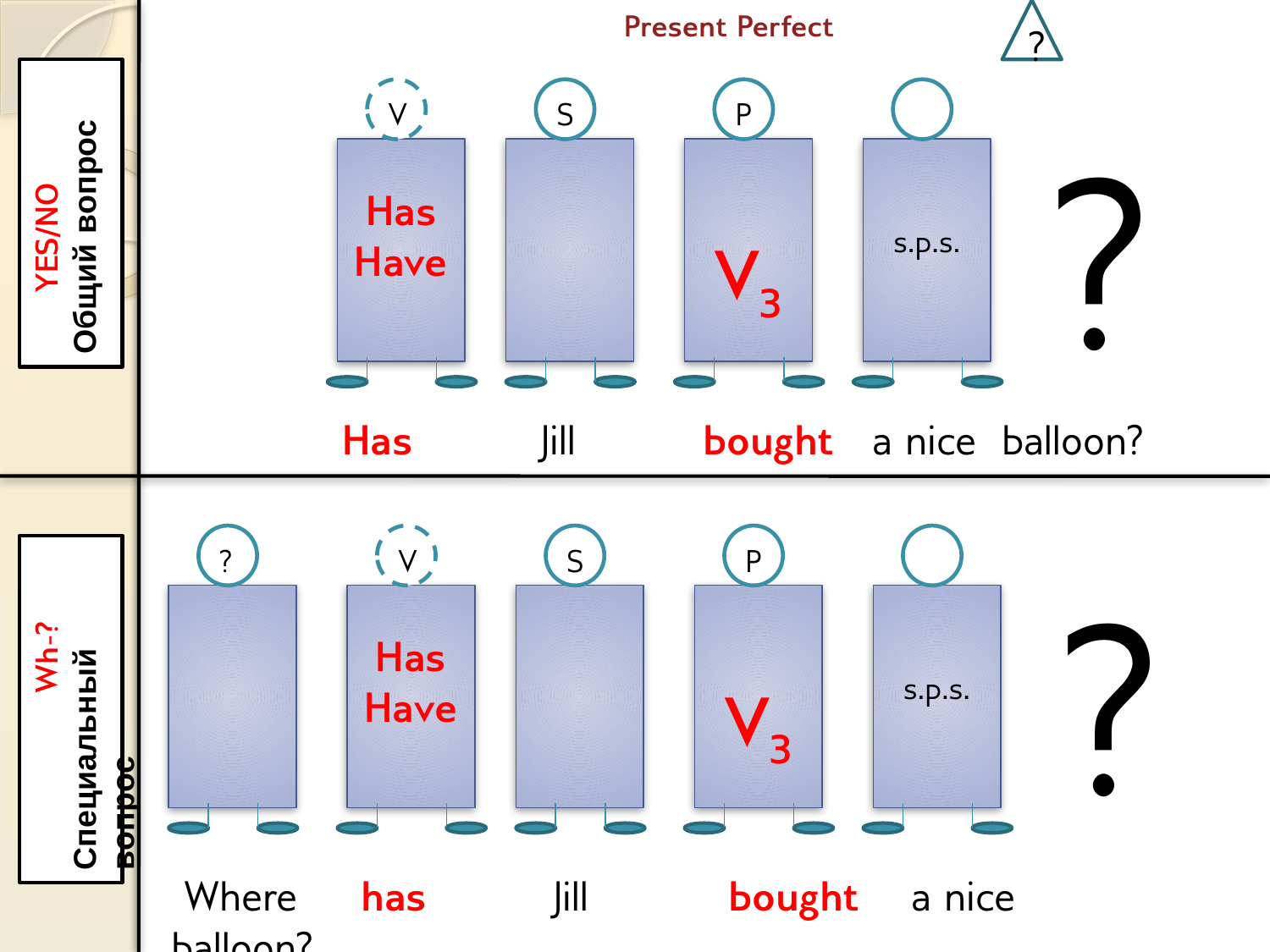

# Present Perfect
?
      Yes/no
Общий вопрос

V
S
P

?

Has
Have

V3

s.p.s.

 Has          Jill          bought   a nice  balloon?
?
V
S
P

                 Wh-?
Специальный вопрос
?

Has
Have

V3

s.p.s.

 Where     has          Jill           bought    a nice balloon?